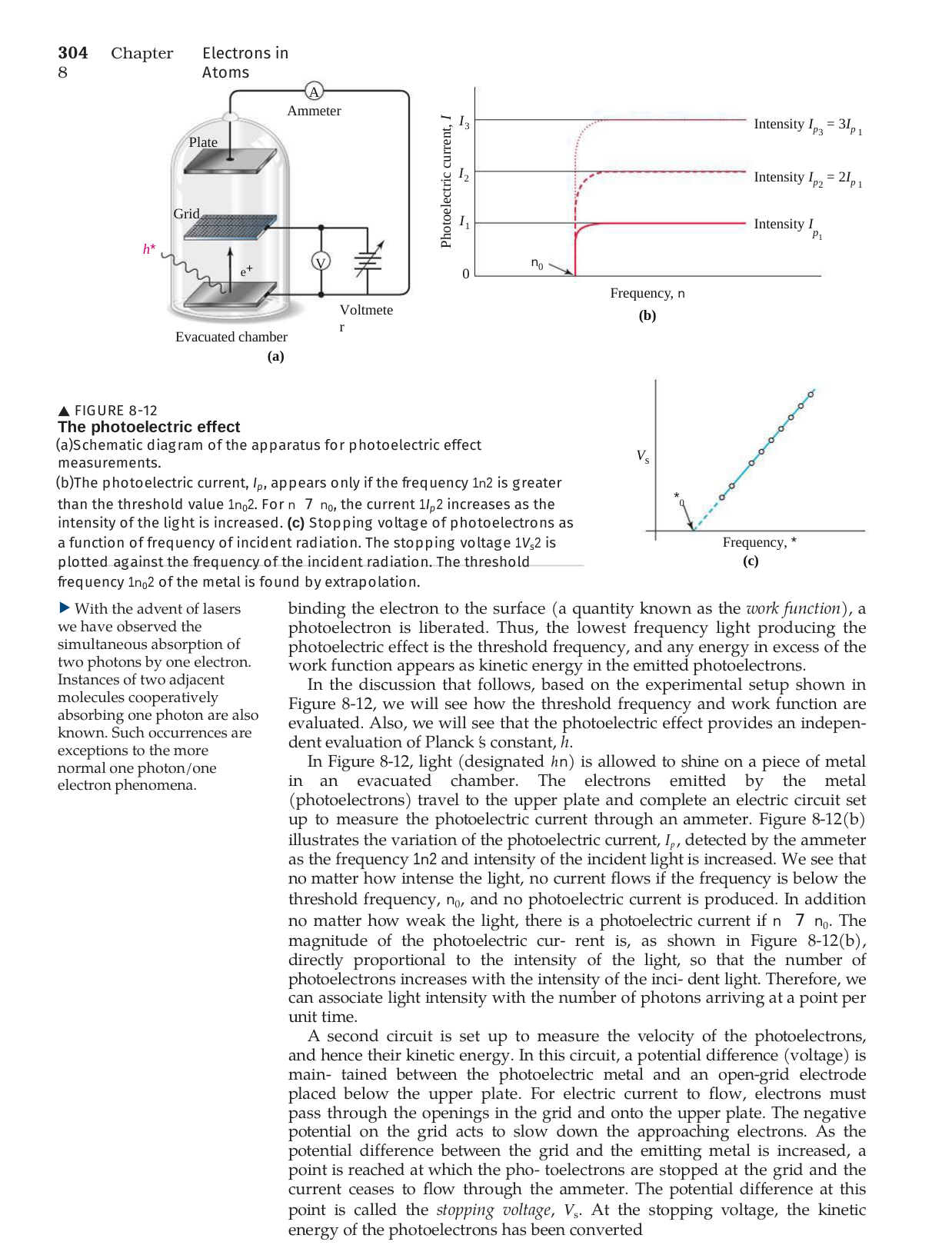

304	Chapter 8
Electrons in Atoms
A
Ammeter
I3
Intensity Ip   = 3Ip
Photoelectric current, I
3	1
Plate
I2
Intensity Ip   = 2Ip
2	1
Grid
I1
Intensity I
p1
h*
n0
e+
V
0
Frequency, n
(b)
Voltmeter
Evacuated chamber
(a)
 FIGURE 8-12
The photoelectric effect
Schematic diagram of the apparatus for photoelectric effect measurements.
The photoelectric current, Ip, appears only if the frequency 1n2 is greater than the threshold value 1n02. For n  7 n0, the current 1Ip2 increases as the intensity of the light is increased. (c) Stopping voltage of photoelectrons as a function of frequency of incident radiation. The stopping voltage 1Vs2 is plotted against the frequency of the incident radiation. The threshold frequency 1n02 of the metal is found by extrapolation.

V
s
*0
Frequency, *
(c)
binding the electron to the surface (a quantity known as the work function), a photoelectron is liberated. Thus, the lowest frequency light producing the photoelectric effect is the threshold frequency, and any energy in excess of the work function appears as kinetic energy in the emitted photoelectrons.
In the discussion that follows, based on the experimental setup shown in Figure 8-12, we will see how the threshold frequency and work function are evaluated. Also, we will see that the photoelectric effect provides an indepen- dent evaluation of Planck s constant, h.
In Figure 8-12, light (designated hn) is allowed to shine on a piece of metal in an evacuated chamber. The electrons emitted by the metal (photoelectrons) travel to the upper plate and complete an electric circuit set up to measure the photoelectric current through an ammeter. Figure 8-12(b) illustrates the variation of the photoelectric current, Ip, detected by the ammeter as the frequency 1n2 and intensity of the incident light is increased. We see that no matter how intense the light, no current flows if the frequency is below the threshold frequency, n0, and no photoelectric current is produced. In addition no matter how weak the light, there is a photoelectric current if n  7 n0. The magnitude of the photoelectric cur- rent is, as shown in Figure 8-12(b), directly proportional to the intensity of the light, so that the number of photoelectrons increases with the intensity of the inci- dent light. Therefore, we can associate light intensity with the number of photons arriving at a point per unit time.
A second circuit is set up to measure the velocity of the photoelectrons, and hence their kinetic energy. In this circuit, a potential difference (voltage) is main- tained between the photoelectric metal and an open-grid electrode placed below the upper plate. For electric current to flow, electrons must pass through the openings in the grid and onto the upper plate. The negative potential on the grid acts to slow down the approaching electrons. As the potential difference between the grid and the emitting metal is increased, a point is reached at which the pho- toelectrons are stopped at the grid and the current ceases to flow through the ammeter. The potential difference at this point is called the stopping voltage, Vs. At the stopping voltage, the kinetic energy of the photoelectrons has been converted
With the advent of lasers we have observed the simultaneous absorption of two photons by one electron. Instances of two adjacent molecules cooperatively absorbing one photon are also known. Such occurrences are exceptions to the more normal one photon/one electron phenomena.